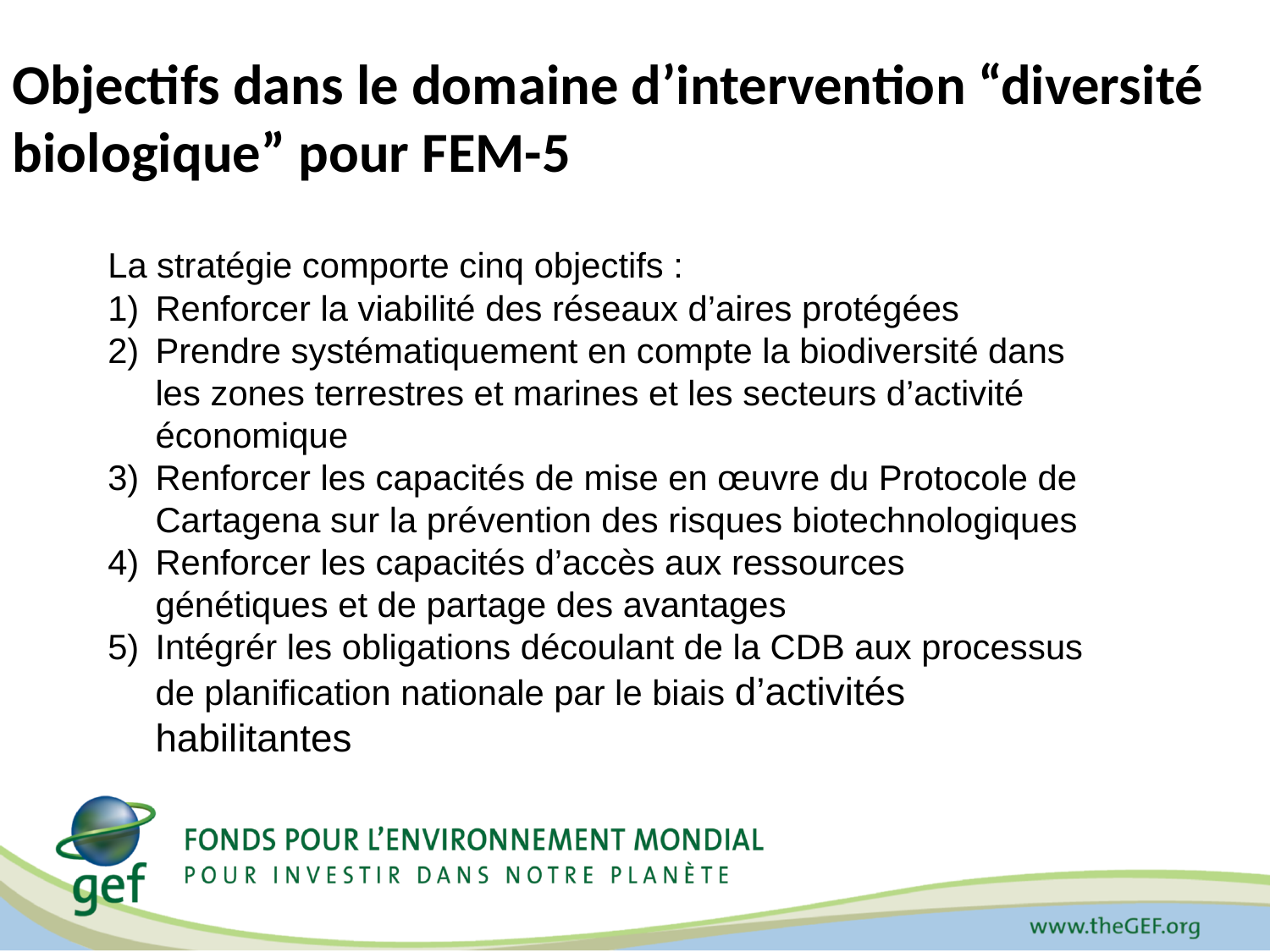

Objectifs dans le domaine d’intervention “diversité biologique” pour FEM-5

La stratégie comporte cinq objectifs :
Renforcer la viabilité des réseaux d’aires protégées
Prendre systématiquement en compte la biodiversité dans les zones terrestres et marines et les secteurs d’activité économique
Renforcer les capacités de mise en œuvre du Protocole de Cartagena sur la prévention des risques biotechnologiques
Renforcer les capacités d’accès aux ressources génétiques et de partage des avantages
Intégrér les obligations découlant de la CDB aux processus de planification nationale par le biais d’activités habilitantes